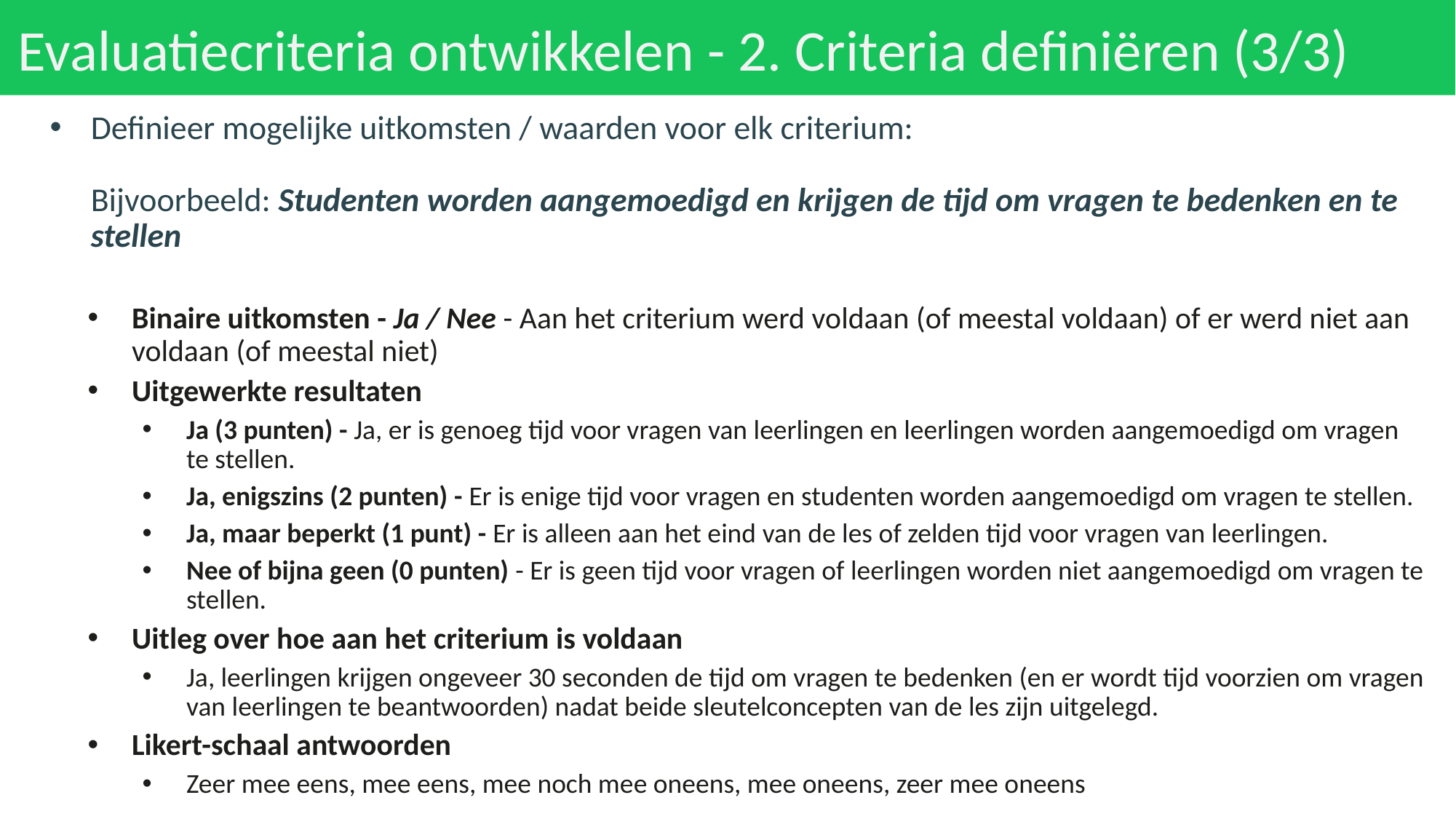

# Evaluatiecriteria ontwikkelen - 2. Criteria definiëren (3/3)
Definieer mogelijke uitkomsten / waarden voor elk criterium:
Bijvoorbeeld: Studenten worden aangemoedigd en krijgen de tijd om vragen te bedenken en te stellen
Binaire uitkomsten - Ja / Nee - Aan het criterium werd voldaan (of meestal voldaan) of er werd niet aan voldaan (of meestal niet)
Uitgewerkte resultaten
Ja (3 punten) - Ja, er is genoeg tijd voor vragen van leerlingen en leerlingen worden aangemoedigd om vragen te stellen.
Ja, enigszins (2 punten) - Er is enige tijd voor vragen en studenten worden aangemoedigd om vragen te stellen.
Ja, maar beperkt (1 punt) - Er is alleen aan het eind van de les of zelden tijd voor vragen van leerlingen.
Nee of bijna geen (0 punten) - Er is geen tijd voor vragen of leerlingen worden niet aangemoedigd om vragen te stellen.
Uitleg over hoe aan het criterium is voldaan
Ja, leerlingen krijgen ongeveer 30 seconden de tijd om vragen te bedenken (en er wordt tijd voorzien om vragen van leerlingen te beantwoorden) nadat beide sleutelconcepten van de les zijn uitgelegd.
Likert-schaal antwoorden
Zeer mee eens, mee eens, mee noch mee oneens, mee oneens, zeer mee oneens